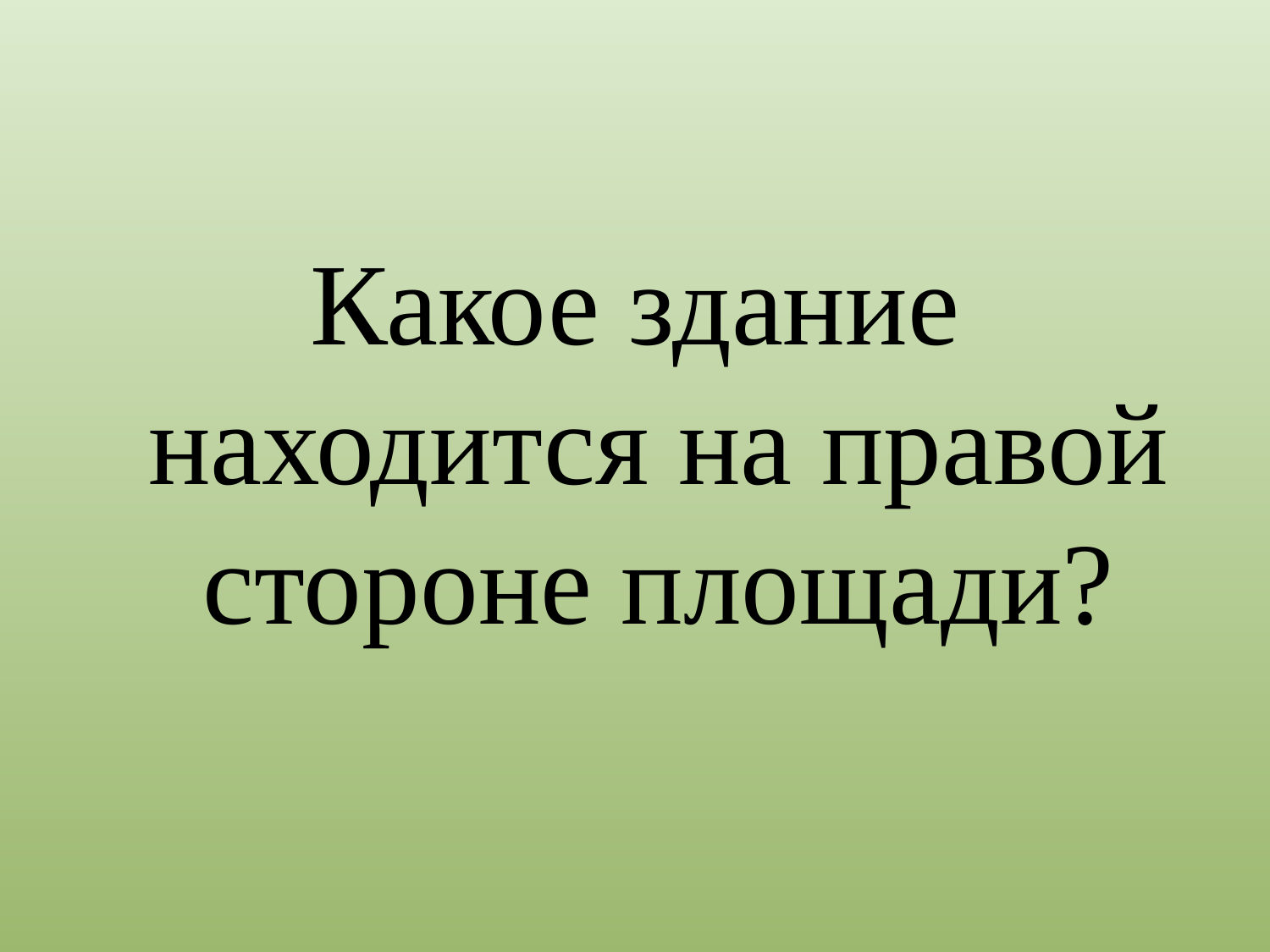

#
Какое здание находится на правой стороне площади?